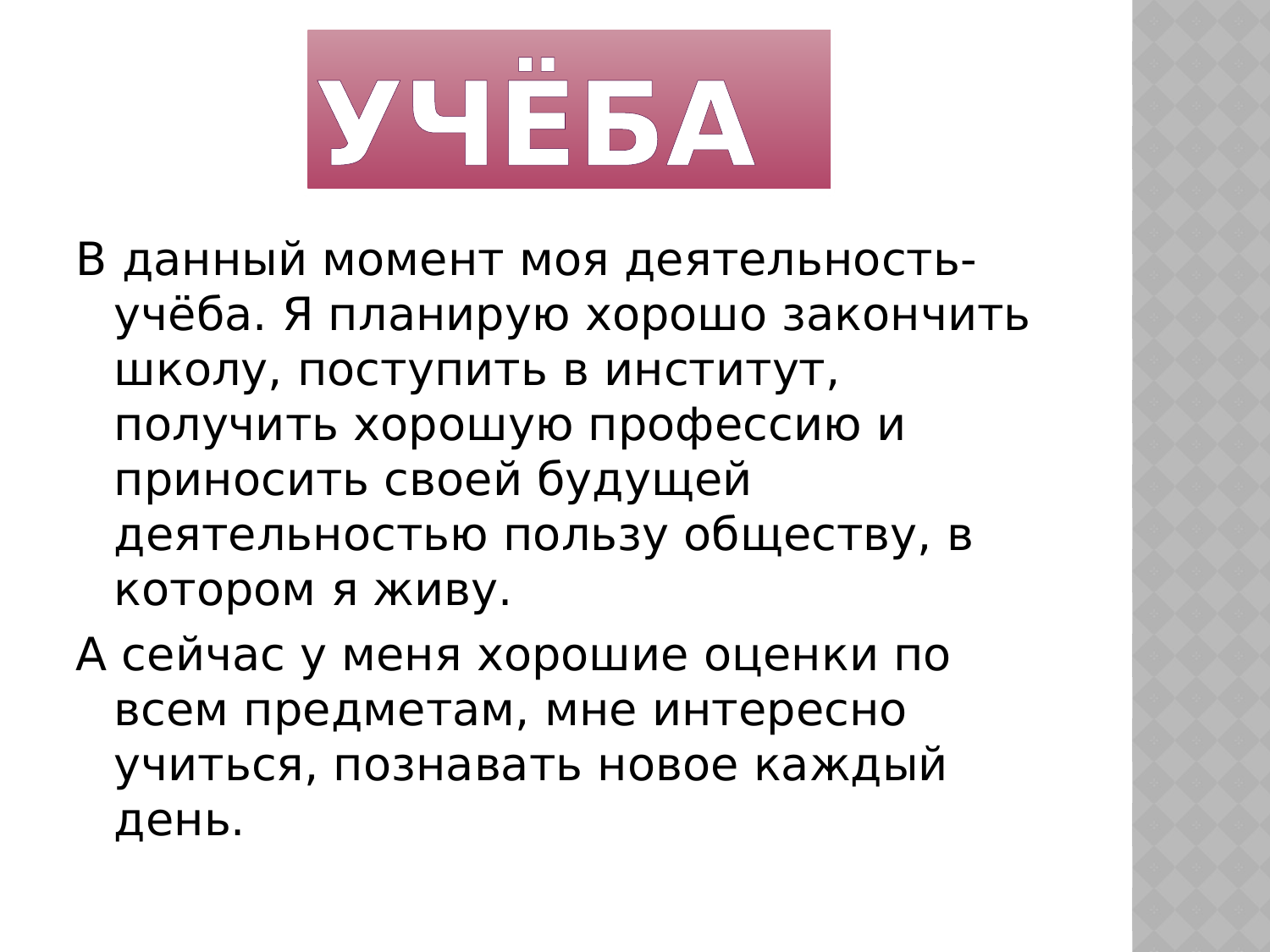

# учёба
В данный момент моя деятельность-учёба. Я планирую хорошо закончить школу, поступить в институт, получить хорошую профессию и приносить своей будущей деятельностью пользу обществу, в котором я живу.
А сейчас у меня хорошие оценки по всем предметам, мне интересно учиться, познавать новое каждый день.